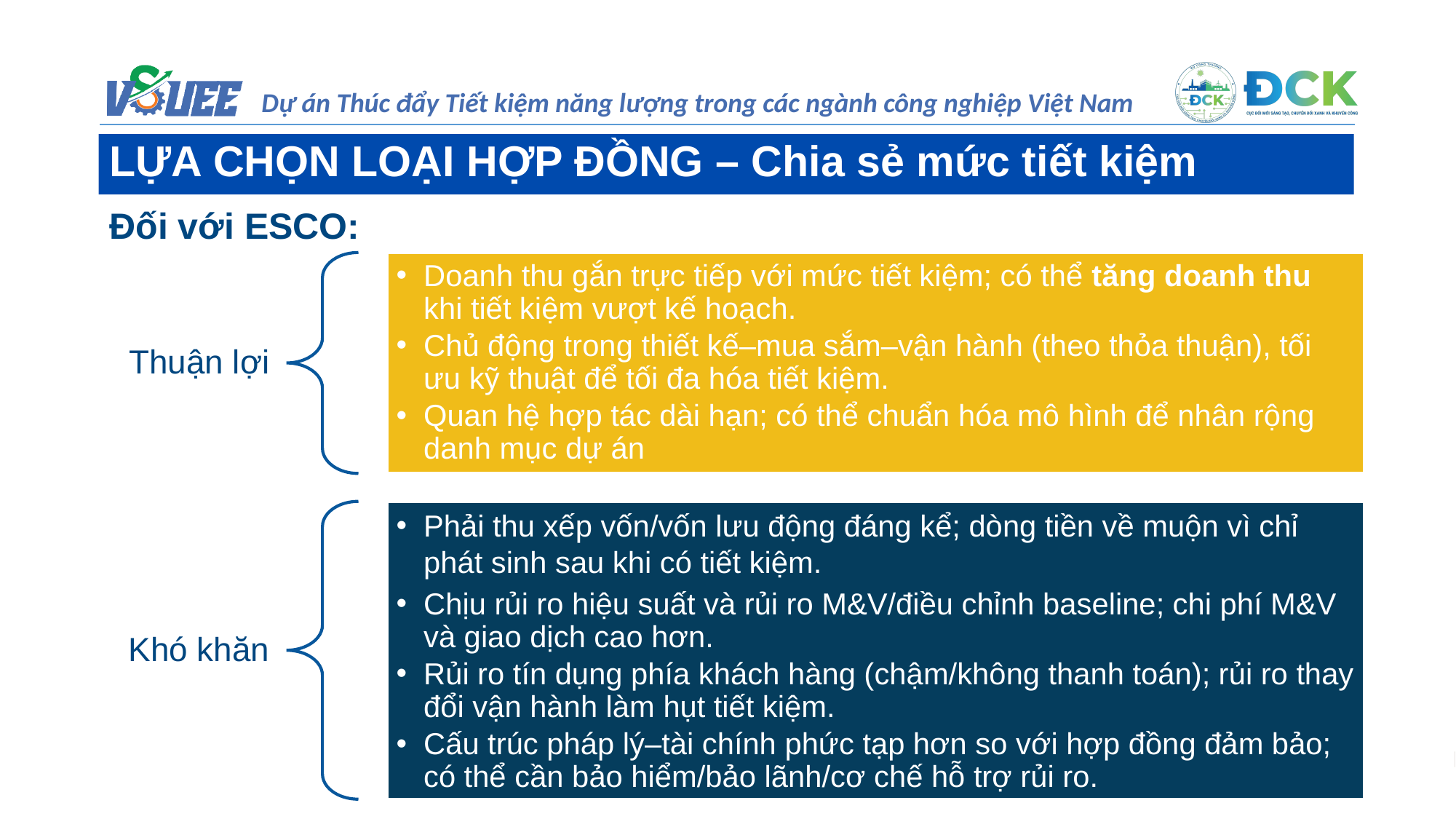

LỰA CHỌN LOẠI HỢP ĐỒNG – Chia sẻ mức tiết kiệm
Đối với ESCO:

Doanh thu gắn trực tiếp với mức tiết kiệm; có thể tăng doanh thu khi tiết kiệm vượt kế hoạch.
Chủ động trong thiết kế–mua sắm–vận hành (theo thỏa thuận), tối ưu kỹ thuật để tối đa hóa tiết kiệm.
Quan hệ hợp tác dài hạn; có thể chuẩn hóa mô hình để nhân rộng danh mục dự án
Thuận lợi

Phải thu xếp vốn/vốn lưu động đáng kể; dòng tiền về muộn vì chỉ phát sinh sau khi có tiết kiệm.
Chịu rủi ro hiệu suất và rủi ro M&V/điều chỉnh baseline; chi phí M&V và giao dịch cao hơn.
Rủi ro tín dụng phía khách hàng (chậm/không thanh toán); rủi ro thay đổi vận hành làm hụt tiết kiệm.
Cấu trúc pháp lý–tài chính phức tạp hơn so với hợp đồng đảm bảo; có thể cần bảo hiểm/bảo lãnh/cơ chế hỗ trợ rủi ro.
Khó khăn